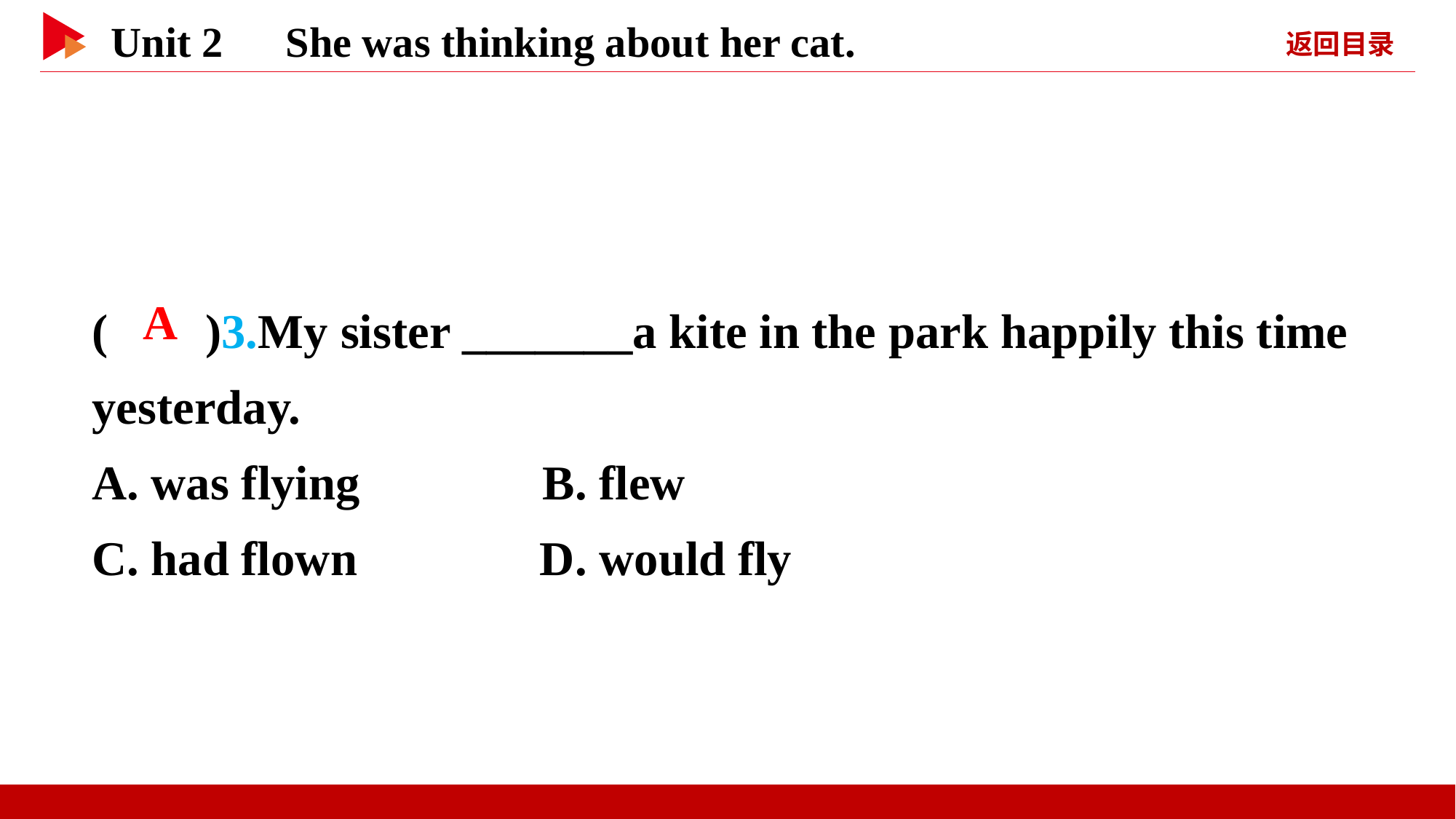

(        )3.My sister _______a kite in the park happily this time yesterday.
A. was flying               B. flew
C. had flown               D. would fly
   A